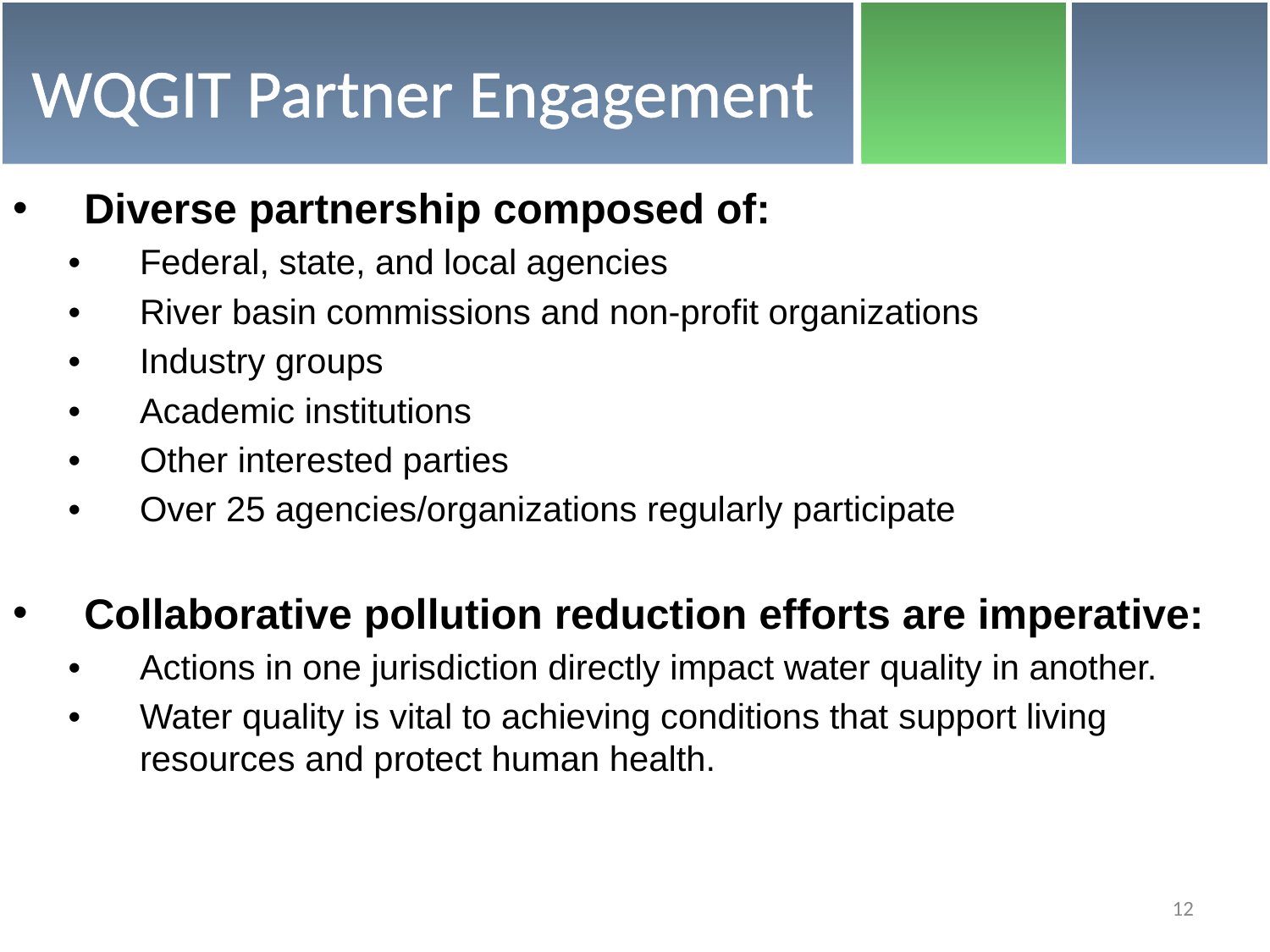

# WQGIT Partner Engagement

Diverse partnership composed of:
•	Federal, state, and local agencies
•	River basin commissions and non-profit organizations
•	Industry groups
•	Academic institutions
•	Other interested parties
•	Over 25 agencies/organizations regularly participate

Collaborative pollution reduction efforts are imperative:
•	Actions in one jurisdiction directly impact water quality in another.
•	Water quality is vital to achieving conditions that support living resources and protect human health.

12